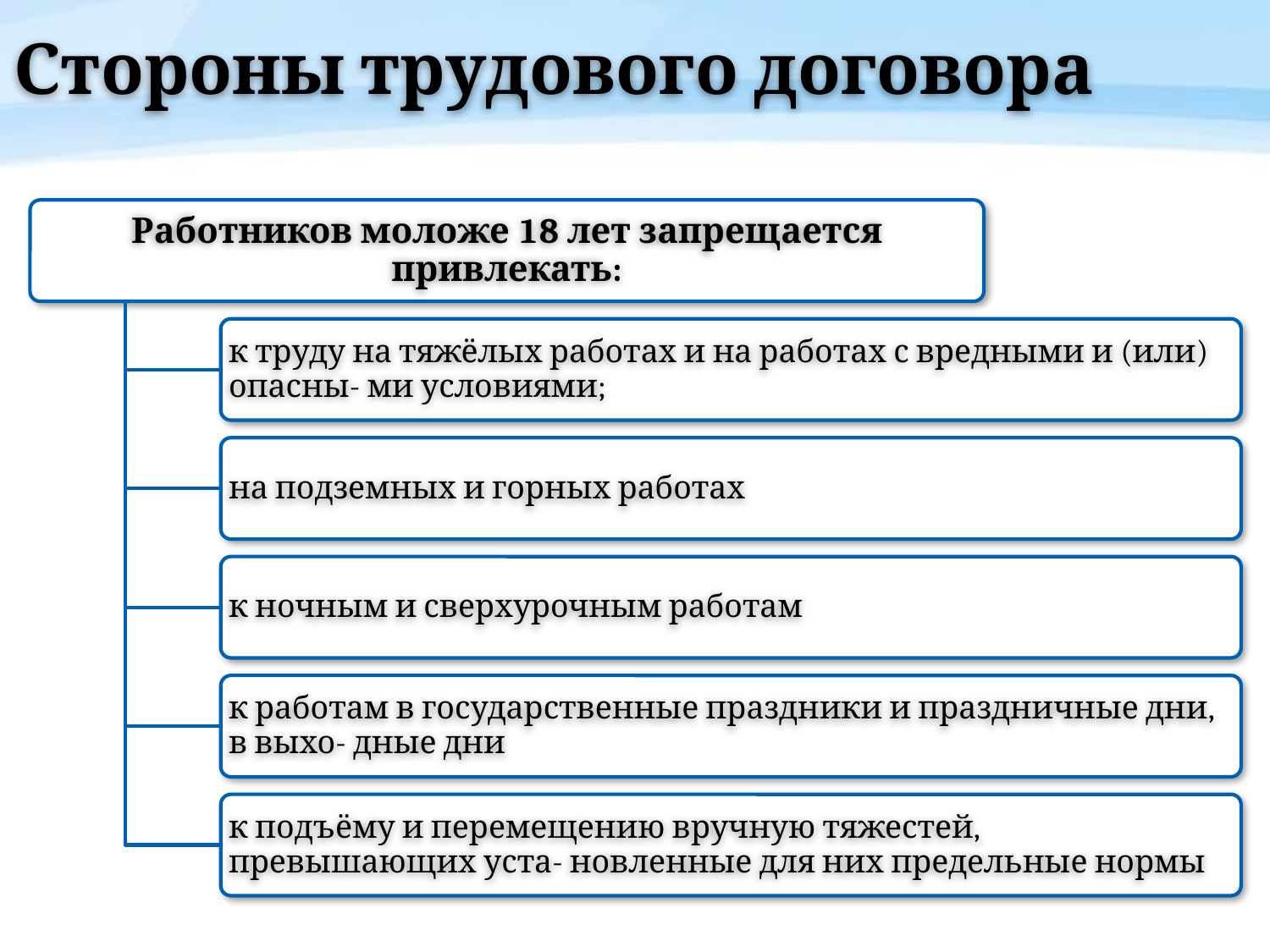

# Стороны трудового договора

Работников моложе 18 лет запрещается привлекать:

к труду на тяжёлых работах и на работах с вредными и (или) опасны- ми условиями;

на подземных и горных работах

к ночным и сверхурочным работам

к работам в государственные праздники и праздничные дни, в выхо- дные дни

к подъёму и перемещению вручную тяжестей, превышающих уста- новленные для них предельные нормы